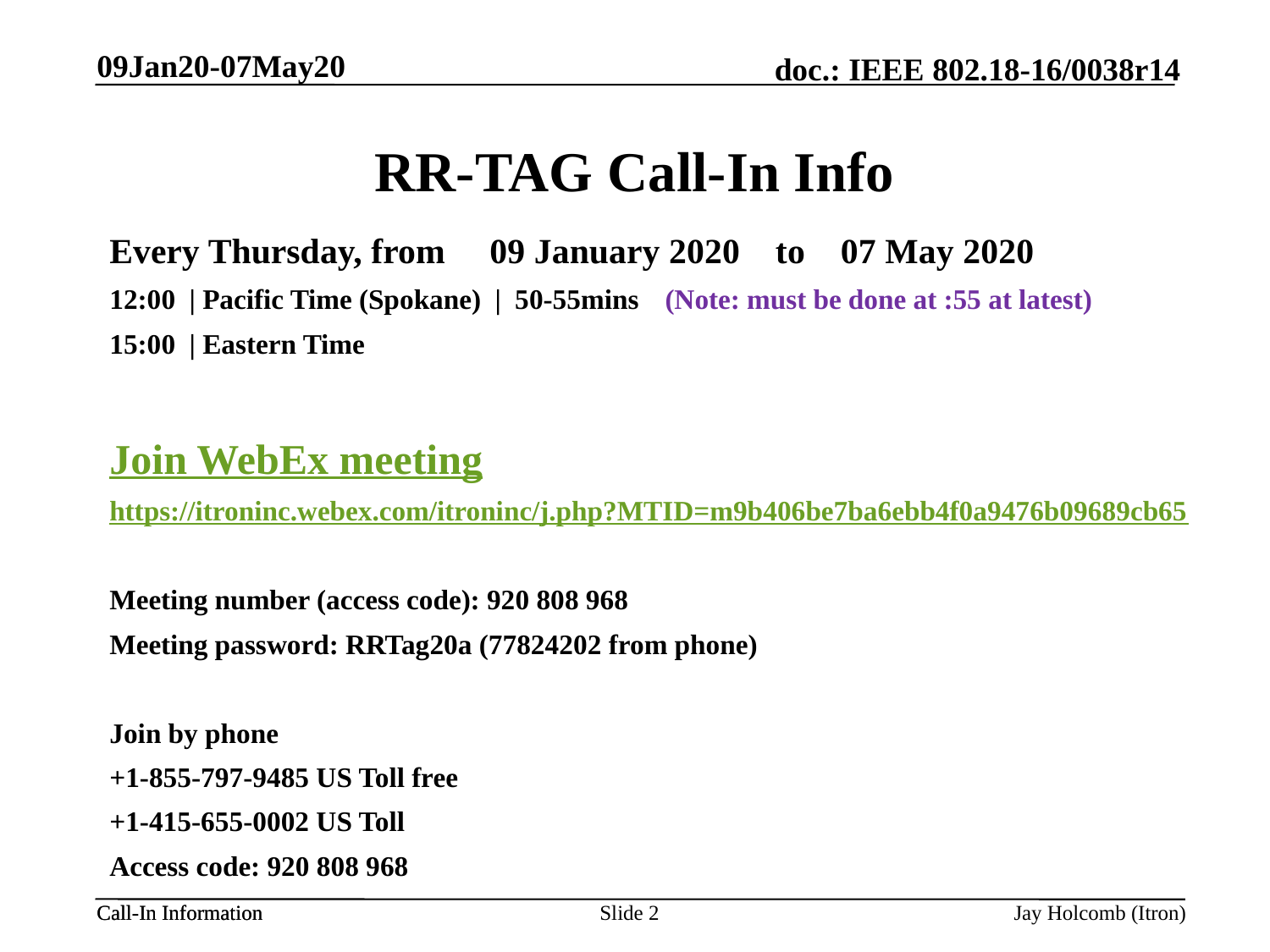

09Jan20-07May20
# RR-TAG Call-In Info
Every Thursday, from     09 January 2020    to    07 May 2020
12:00  | Pacific Time (Spokane)  |  50-55mins 	(Note: must be done at :55 at latest)
15:00  | Eastern Time

Join WebEx meeting
https://itroninc.webex.com/itroninc/j.php?MTID=m9b406be7ba6ebb4f0a9476b09689cb65

Meeting number (access code): 920 808 968
Meeting password: RRTag20a (77824202 from phone)

Join by phone
+1-855-797-9485 US Toll free
+1-415-655-0002 US Toll
Access code: 920 808 968
Slide 2
Jay Holcomb (Itron)